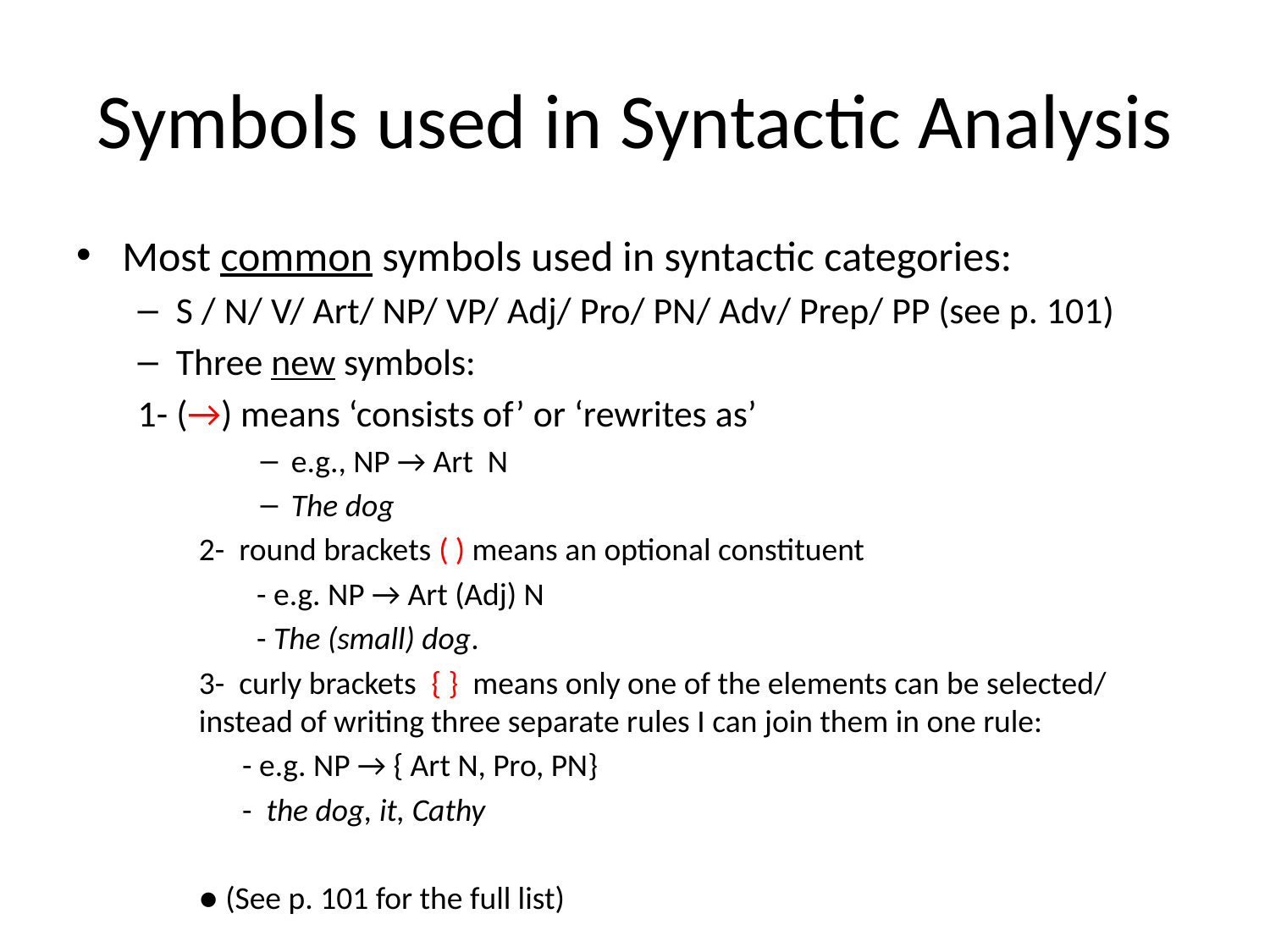

# Symbols used in Syntactic Analysis
Most common symbols used in syntactic categories:
S / N/ V/ Art/ NP/ VP/ Adj/ Pro/ PN/ Adv/ Prep/ PP (see p. 101)
Three new symbols:
	1- (→) means ‘consists of’ or ‘rewrites as’
e.g., NP → Art  N
The dog
2-  round brackets ( ) means an optional constituent
        - e.g. NP → Art (Adj) N
        - The (small) dog.
3-  curly brackets  { }  means only one of the elements can be selected/ instead of writing three separate rules I can join them in one rule:
      - e.g. NP → { Art N, Pro, PN}
      -  the dog, it, Cathy

● (See p. 101 for the full list)